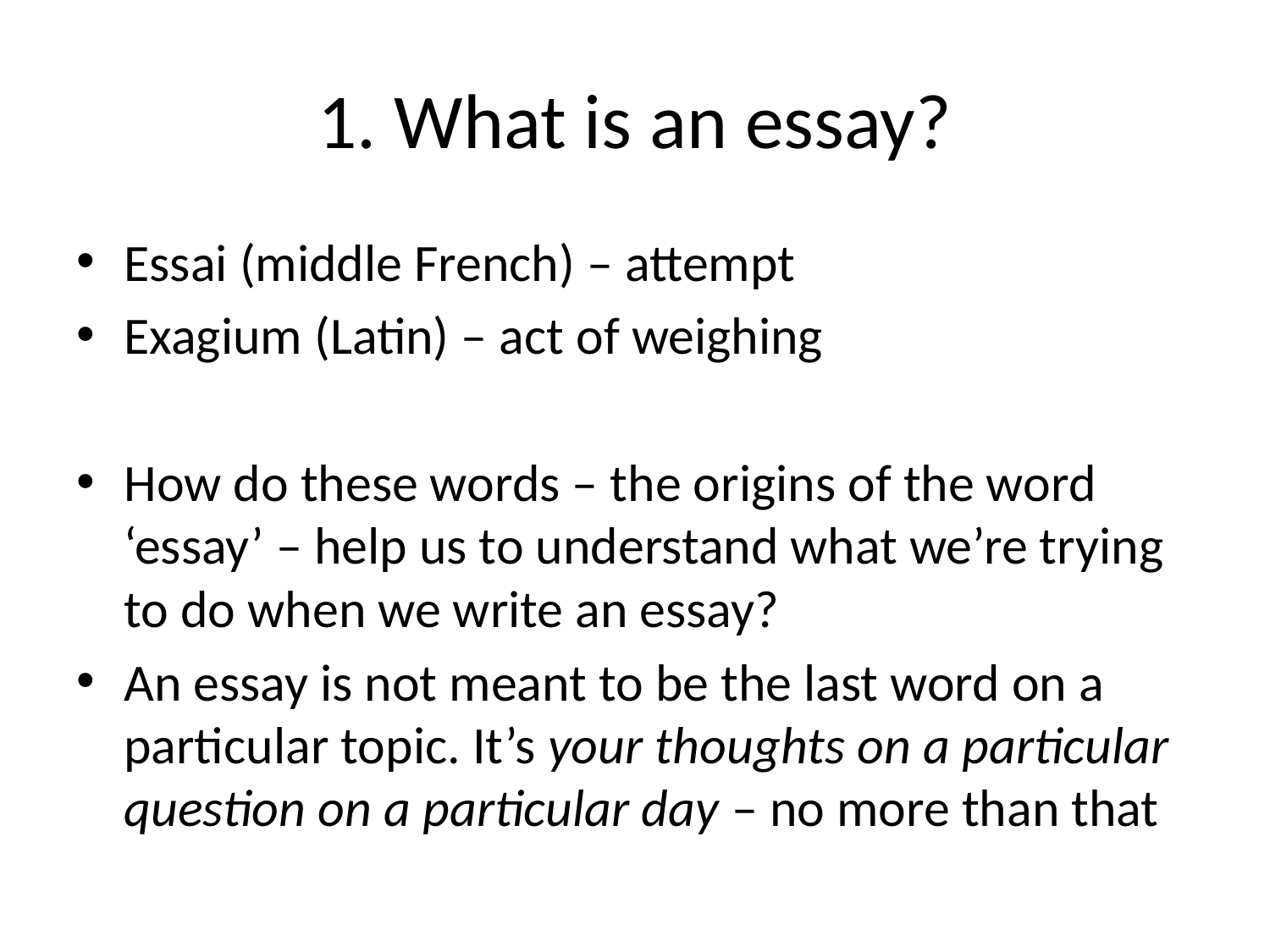

# 1. What is an essay?
Essai (middle French) – attempt
Exagium (Latin) – act of weighing

How do these words – the origins of the word ‘essay’ – help us to understand what we’re trying to do when we write an essay?
An essay is not meant to be the last word on a particular topic. It’s your thoughts on a particular question on a particular day – no more than that